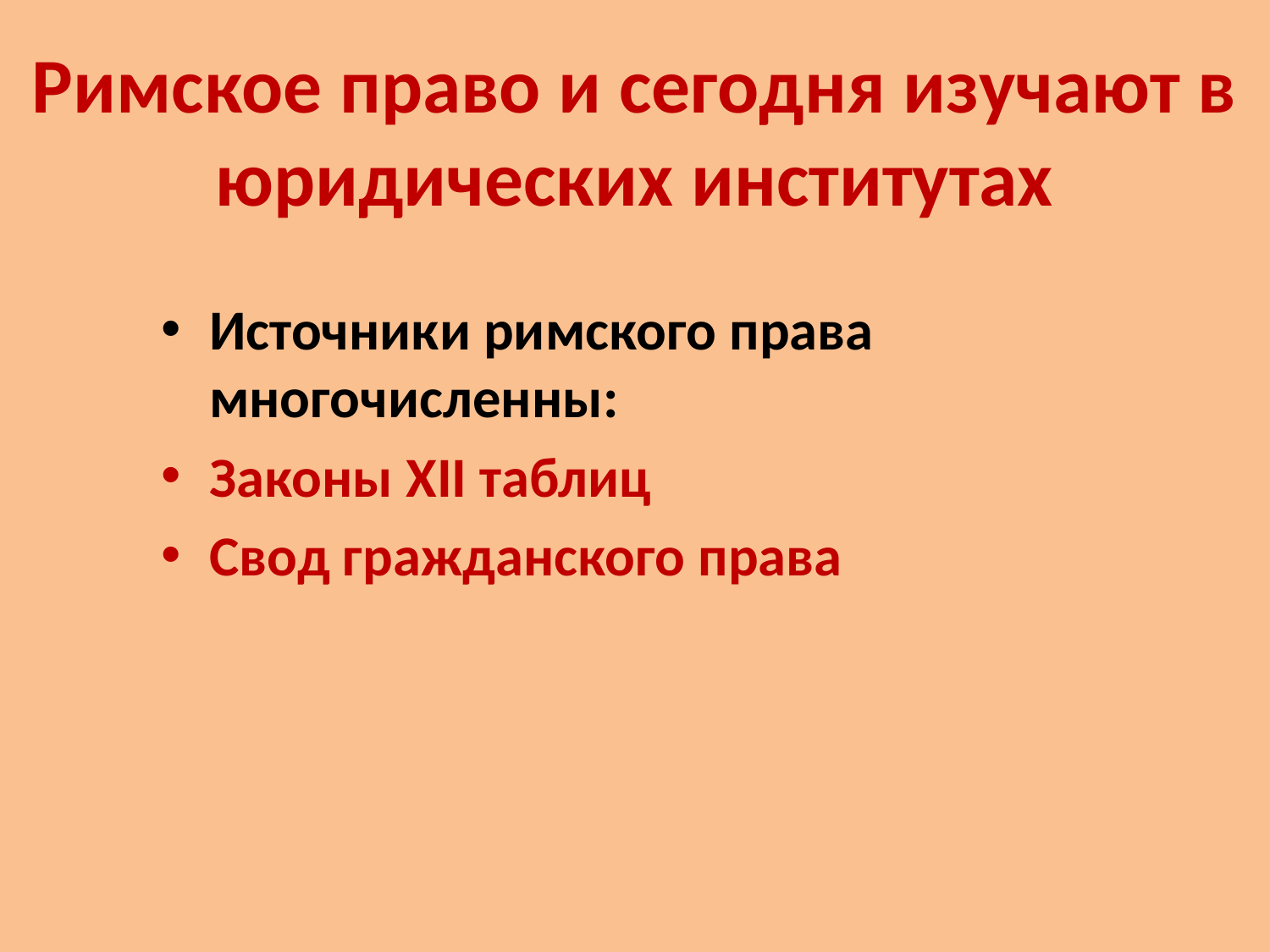

# Римское право и сегодня изучают в юридических институтах
Источники римского права многочисленны:
Законы XII таблиц
Свод гражданского права